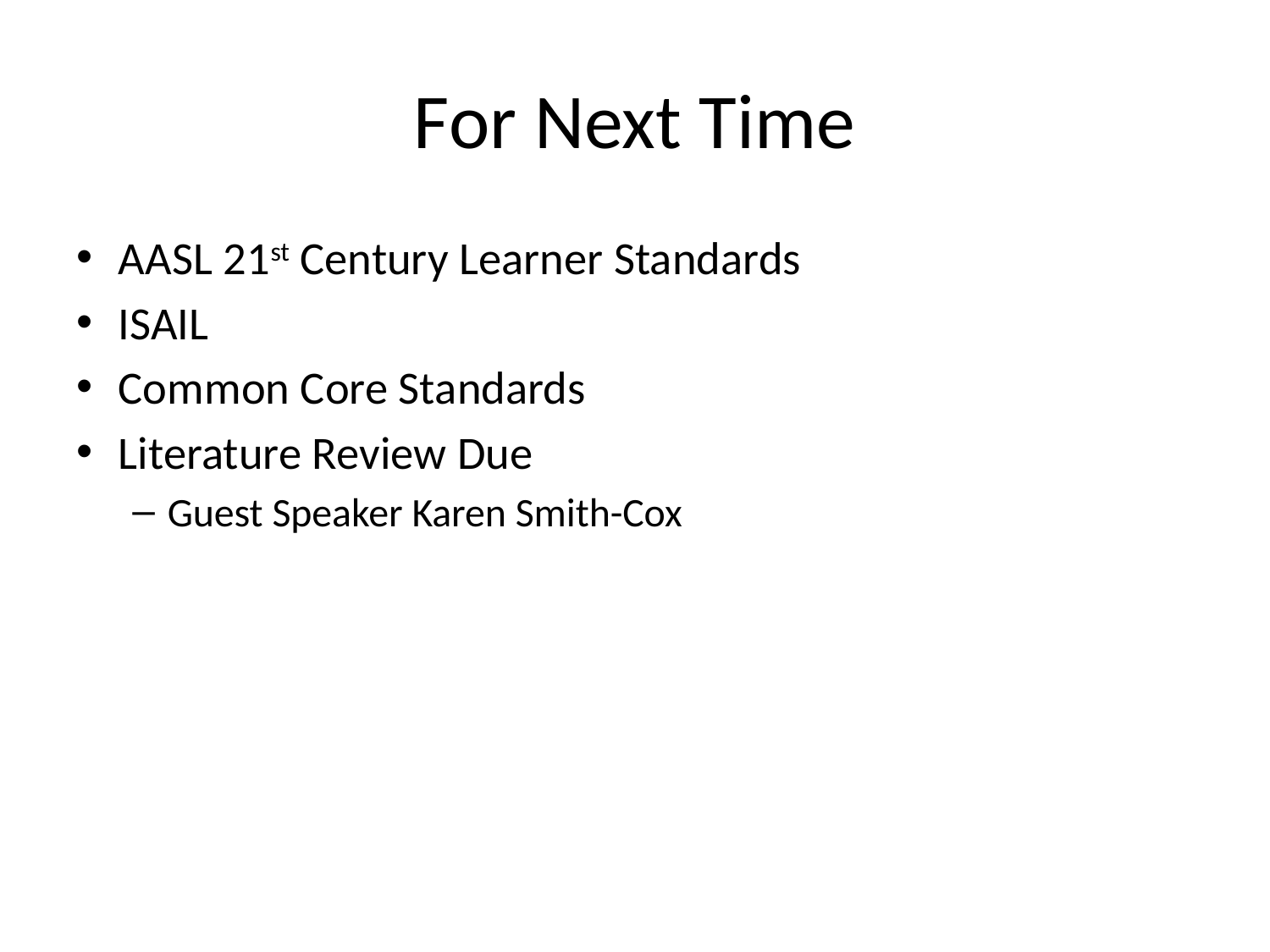

# For Next Time
AASL 21st Century Learner Standards
ISAIL
Common Core Standards
Literature Review Due
Guest Speaker Karen Smith-Cox